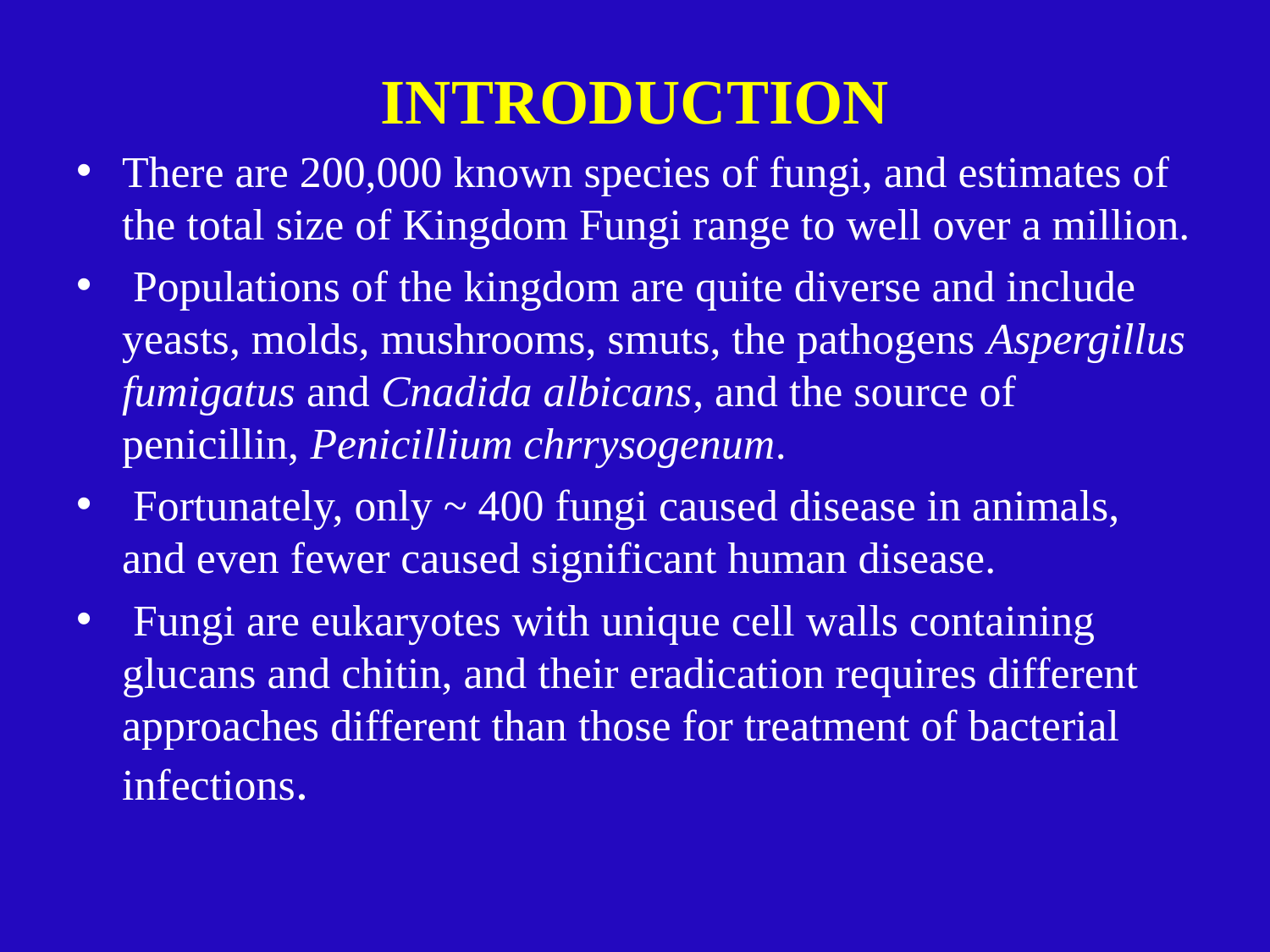

# INTRODUCTION
There are 200,000 known species of fungi, and estimates of the total size of Kingdom Fungi range to well over a million.
 Populations of the kingdom are quite diverse and include yeasts, molds, mushrooms, smuts, the pathogens Aspergillus fumigatus and Cnadida albicans, and the source of penicillin, Penicillium chrrysogenum.
 Fortunately, only ~ 400 fungi caused disease in animals, and even fewer caused significant human disease.
 Fungi are eukaryotes with unique cell walls containing glucans and chitin, and their eradication requires different approaches different than those for treatment of bacterial infections.